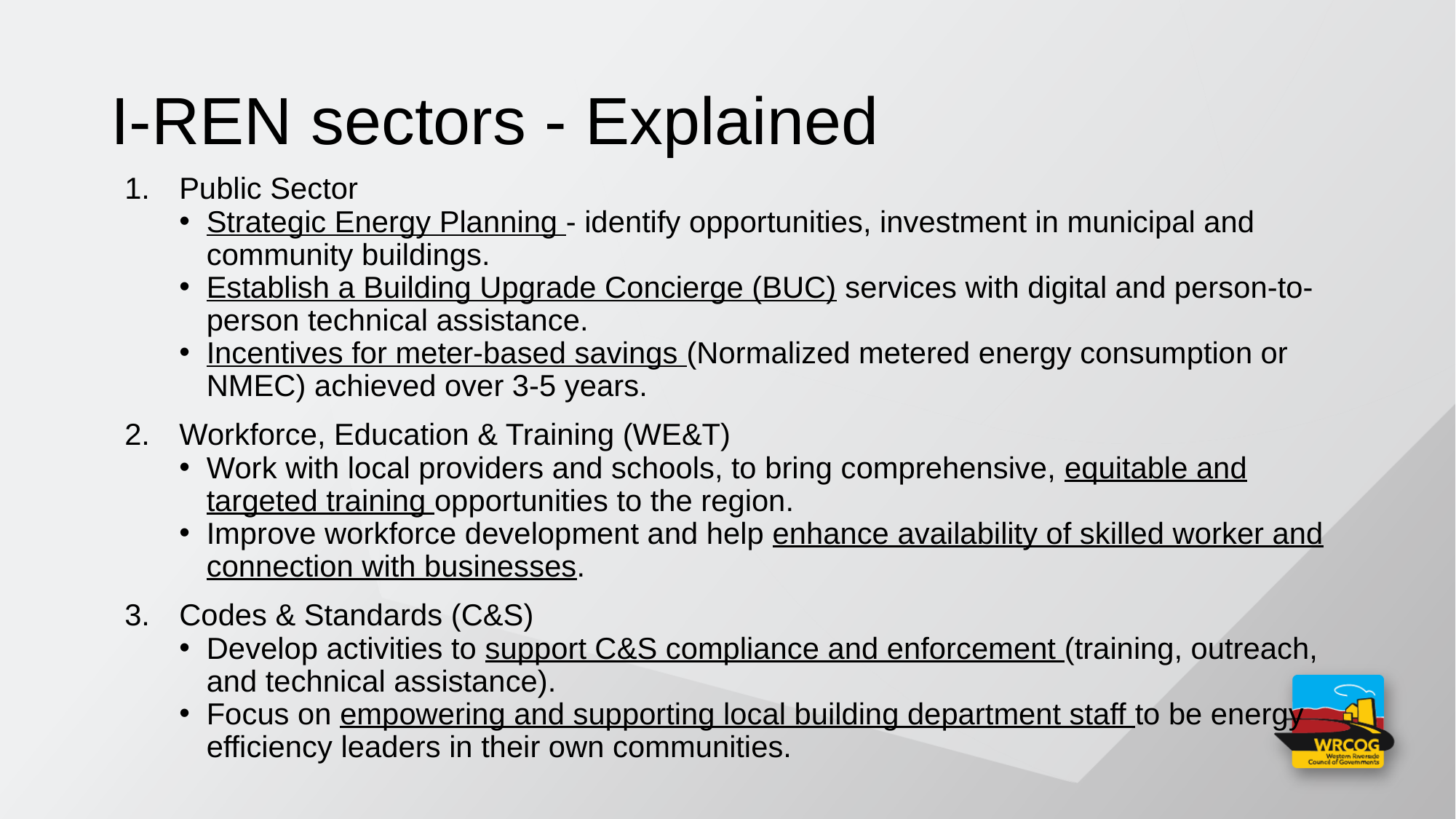

# I-REN sectors - Explained
Public Sector
Strategic Energy Planning - identify opportunities, investment in municipal and community buildings.
Establish a Building Upgrade Concierge (BUC) services with digital and person-to-person technical assistance.
Incentives for meter-based savings (Normalized metered energy consumption or NMEC) achieved over 3-5 years.
Workforce, Education & Training (WE&T)
Work with local providers and schools, to bring comprehensive, equitable and targeted training opportunities to the region.
Improve workforce development and help enhance availability of skilled worker and connection with businesses.
Codes & Standards (C&S)
Develop activities to support C&S compliance and enforcement (training, outreach, and technical assistance).
Focus on empowering and supporting local building department staff to be energy efficiency leaders in their own communities.